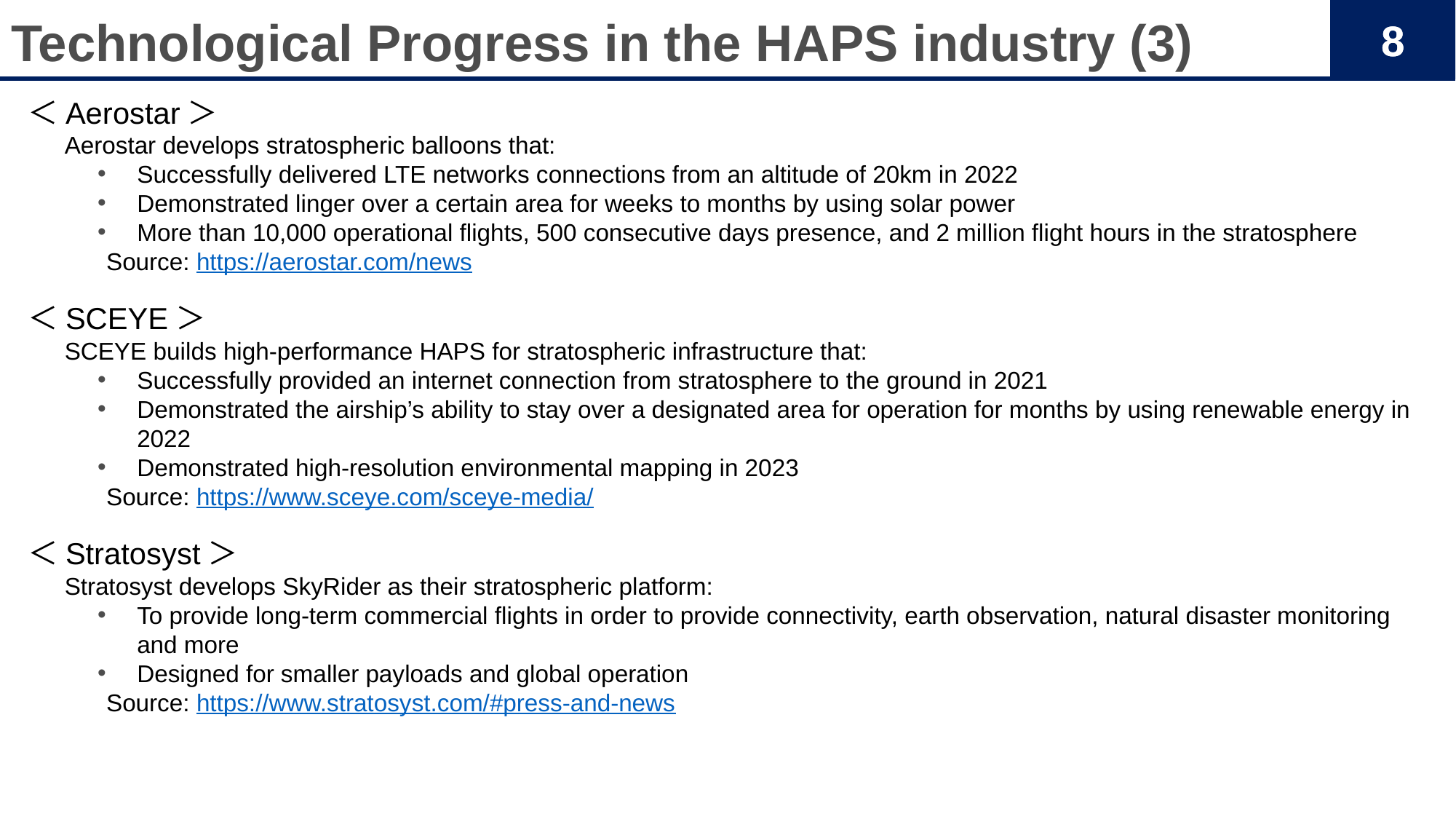

# Technological Progress in the HAPS industry (3)
＜Aerostar＞
　 Aerostar develops stratospheric balloons that:
Successfully delivered LTE networks connections from an altitude of 20km in 2022
Demonstrated linger over a certain area for weeks to months by using solar power
More than 10,000 operational flights, 500 consecutive days presence, and 2 million flight hours in the stratosphere
　　　Source: https://aerostar.com/news
＜SCEYE＞
　 SCEYE builds high-performance HAPS for stratospheric infrastructure that:
Successfully provided an internet connection from stratosphere to the ground in 2021
Demonstrated the airship’s ability to stay over a designated area for operation for months by using renewable energy in 2022
Demonstrated high-resolution environmental mapping in 2023
　　　Source: https://www.sceye.com/sceye-media/
＜Stratosyst＞
　 Stratosyst develops SkyRider as their stratospheric platform:
To provide long-term commercial flights in order to provide connectivity, earth observation, natural disaster monitoring and more
Designed for smaller payloads and global operation
　　　Source: https://www.stratosyst.com/#press-and-news